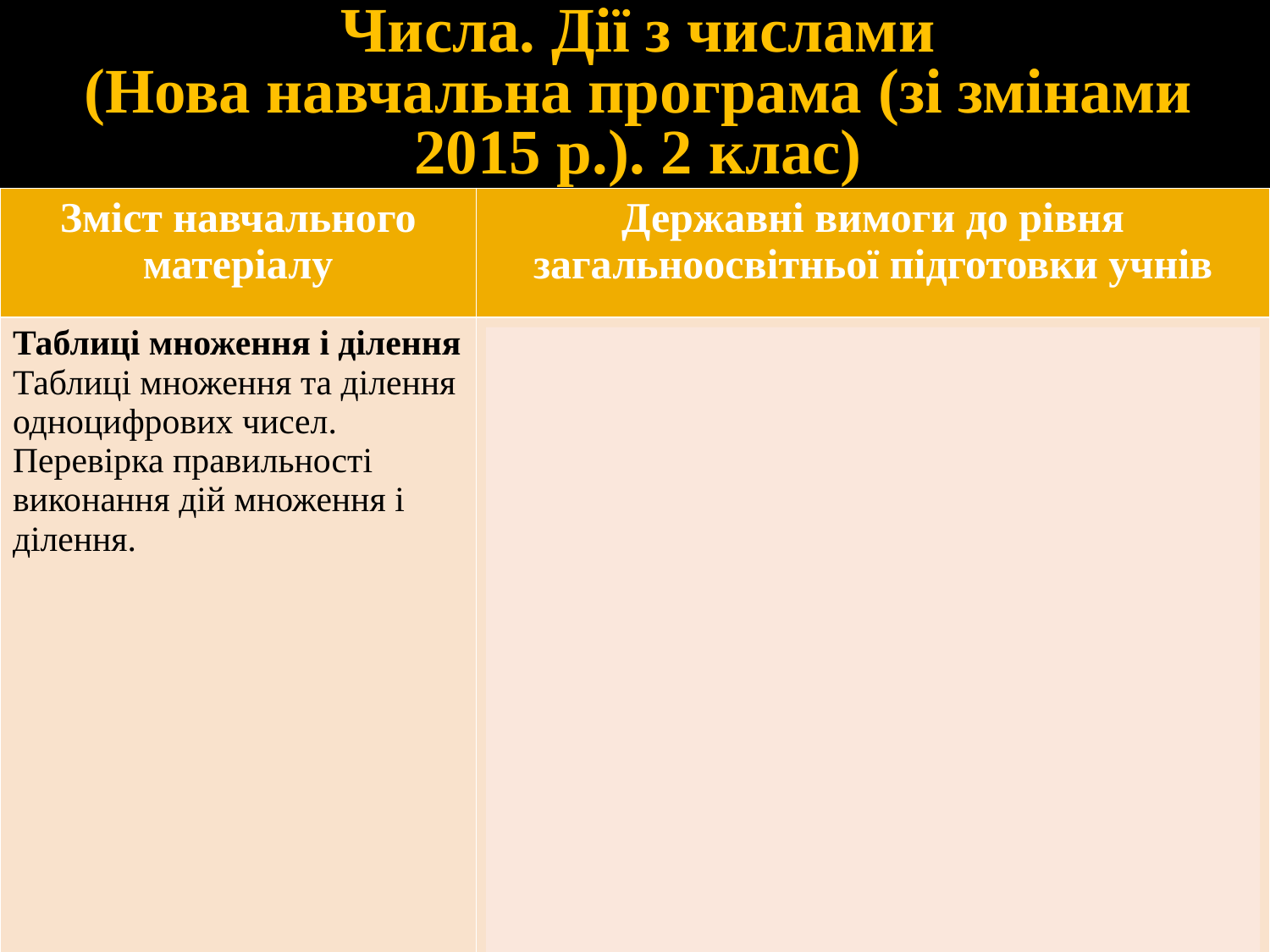

Числа. Дії з числами
(Нова навчальна програма (зі змінами 2015 р.). 2 клас)
#
| Зміст навчального матеріалу | Державні вимоги до рівня загальноосвітньої підготовки учнів |
| --- | --- |
| Таблиці множення і ділення Таблиці множення та ділення одноцифрових чисел. Перевірка правильності виконання дій множення і ділення. | розуміє способи складання таблиць множення і ділення; знає напам’ять результати множення чисел 2 – 5 і ділення на числа 2 – 5; застосовує в обчисленнях знання таблиць множення і ділення на 2 – 5; обчислює вирази на множення і ділення чисел на 6 – 9 з опорою на таблицю множення; перевіряє правильність виконання дії множення діленням, а ділення – множенням. |